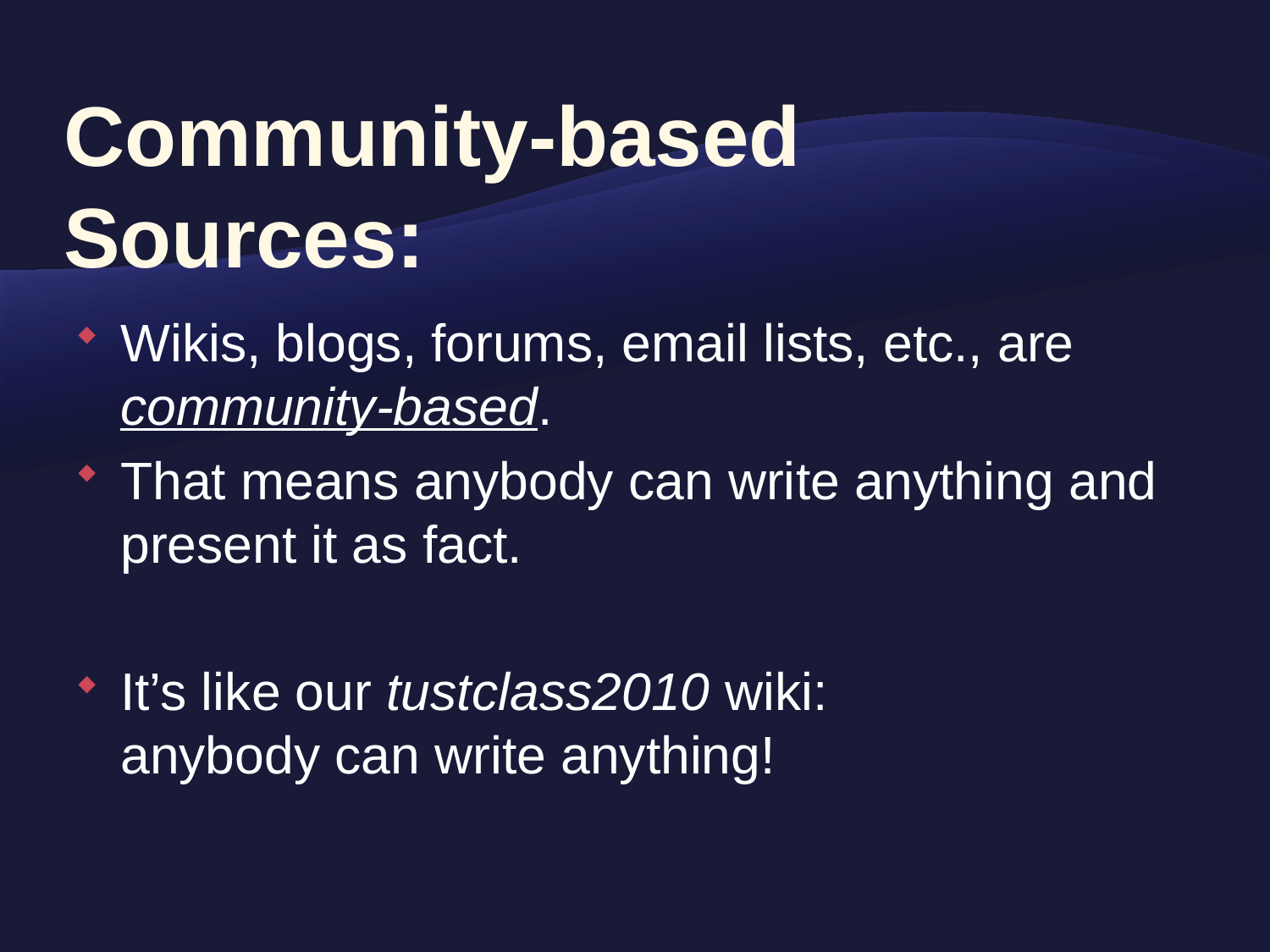

# Community-based  Sources:
Wikis, blogs, forums, email lists, etc., are community-based.
That means anybody can write anything and present it as fact.

It’s like our tustclass2010 wiki:
anybody can write anything!